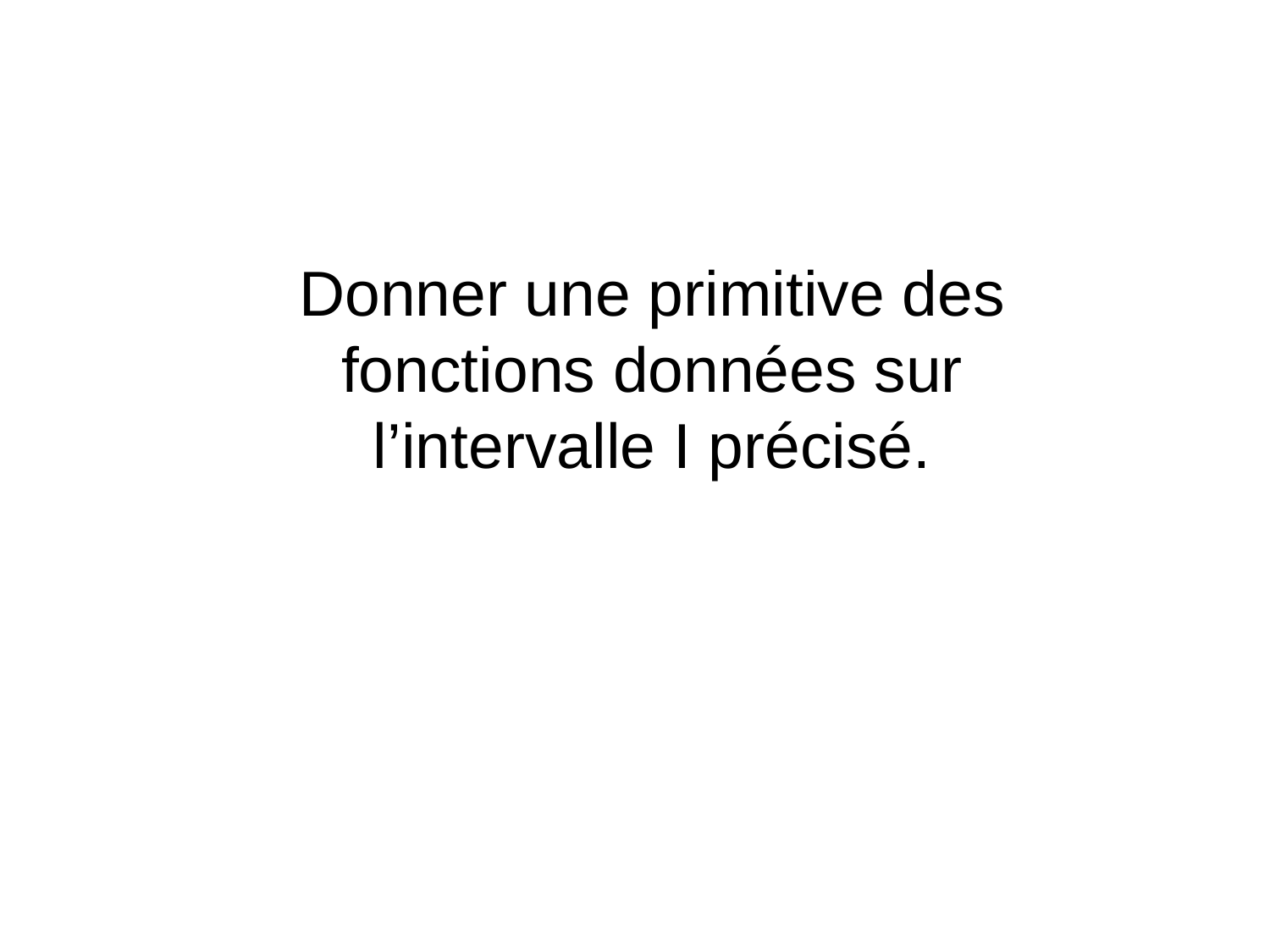

Donner une primitive des fonctions données sur l’intervalle I précisé.